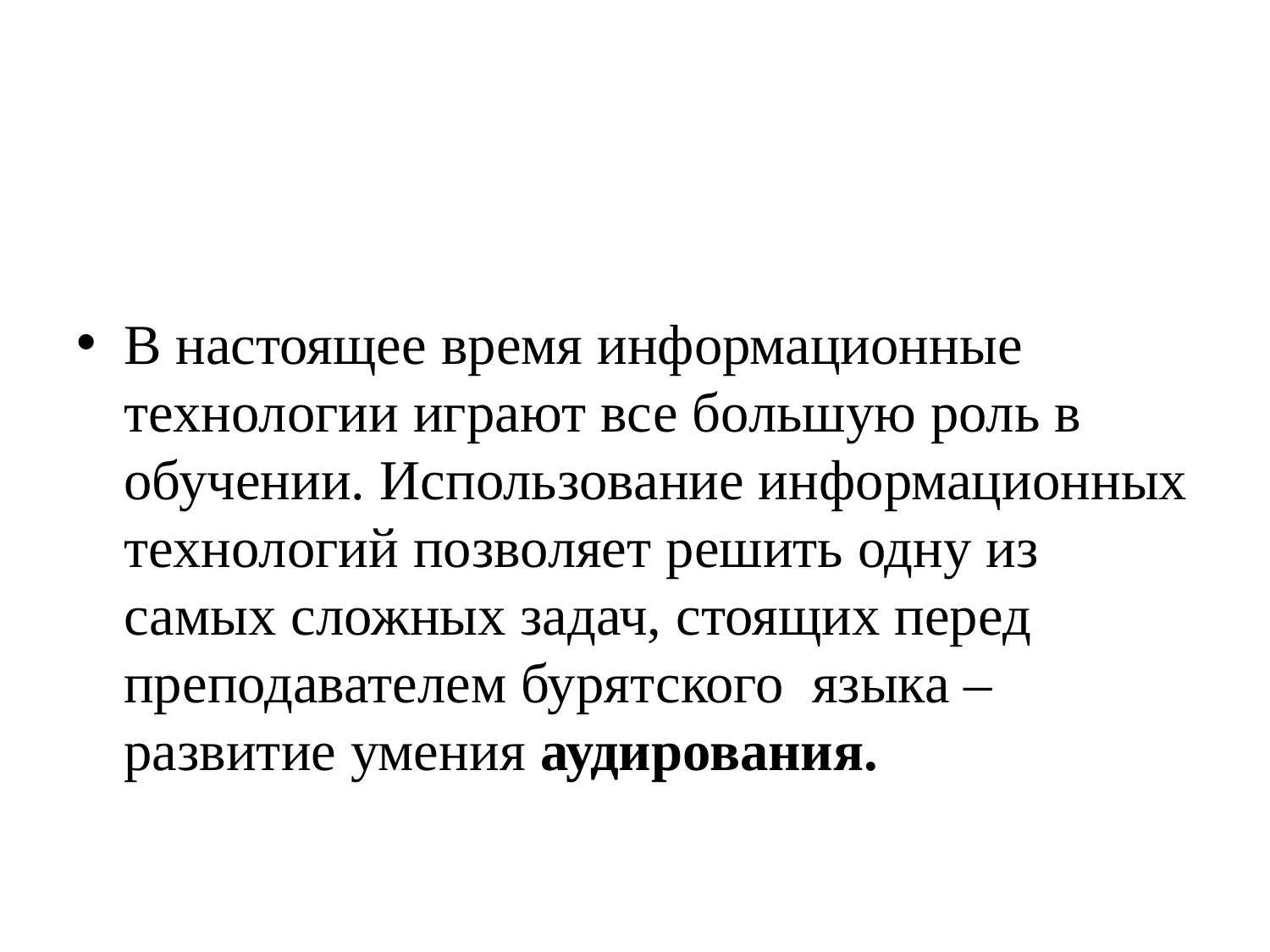

#

В настоящее время информационные технологии играют все большую роль в обучении. Использование информационных технологий позволяет решить одну из самых сложных задач, стоящих перед преподавателем бурятского  языка – развитие умения аудирования.